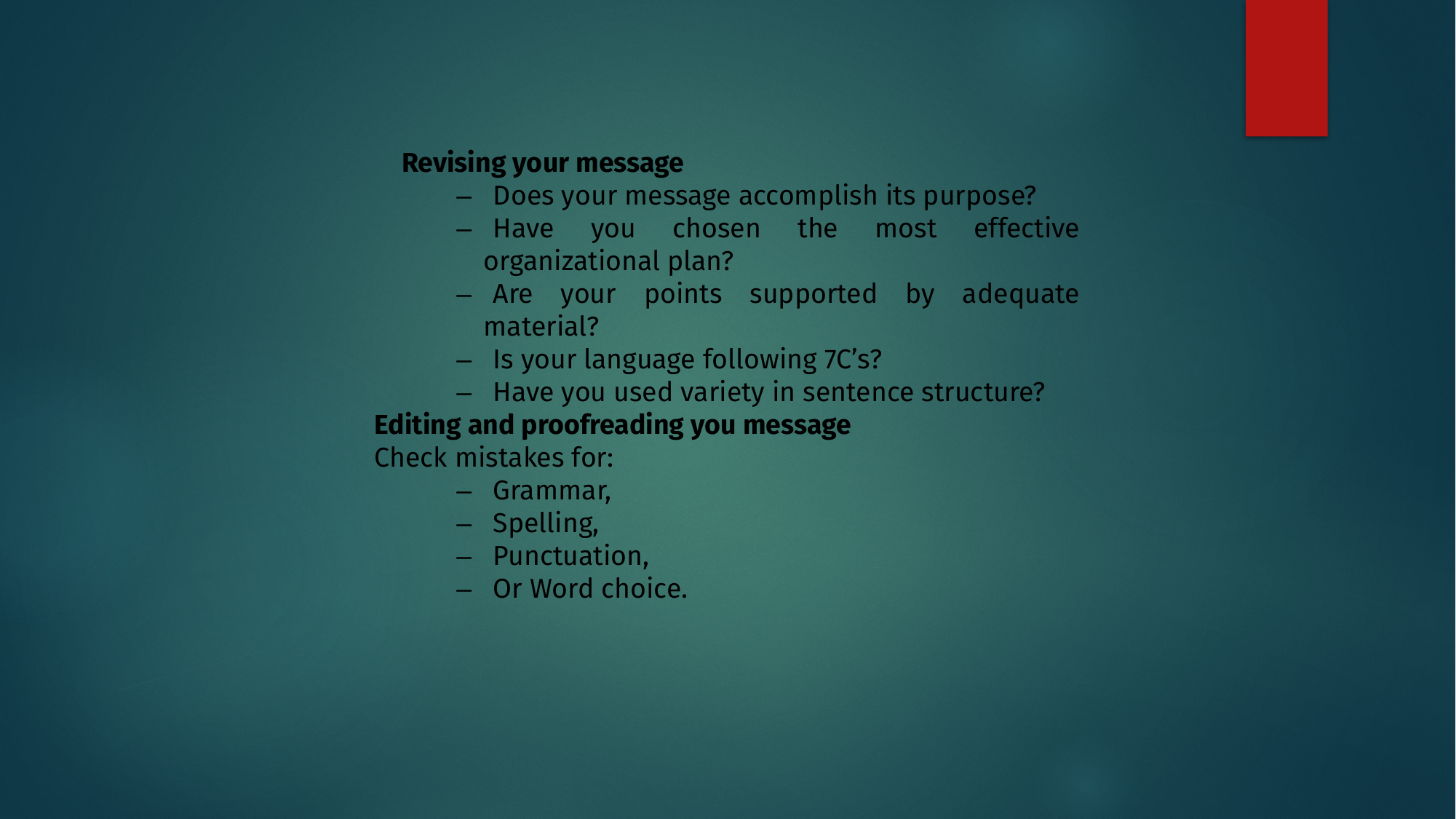

Revising your message
–        Does your message accomplish its purpose?
–        Have you chosen the most effective organizational plan?
–        Are your points supported by adequate material?
–        Is your language following 7C’s?
–        Have you used variety in sentence structure?
Editing and proofreading you message
Check mistakes for:
–        Grammar,
–        Spelling,
–        Punctuation,
–        Or Word choice.